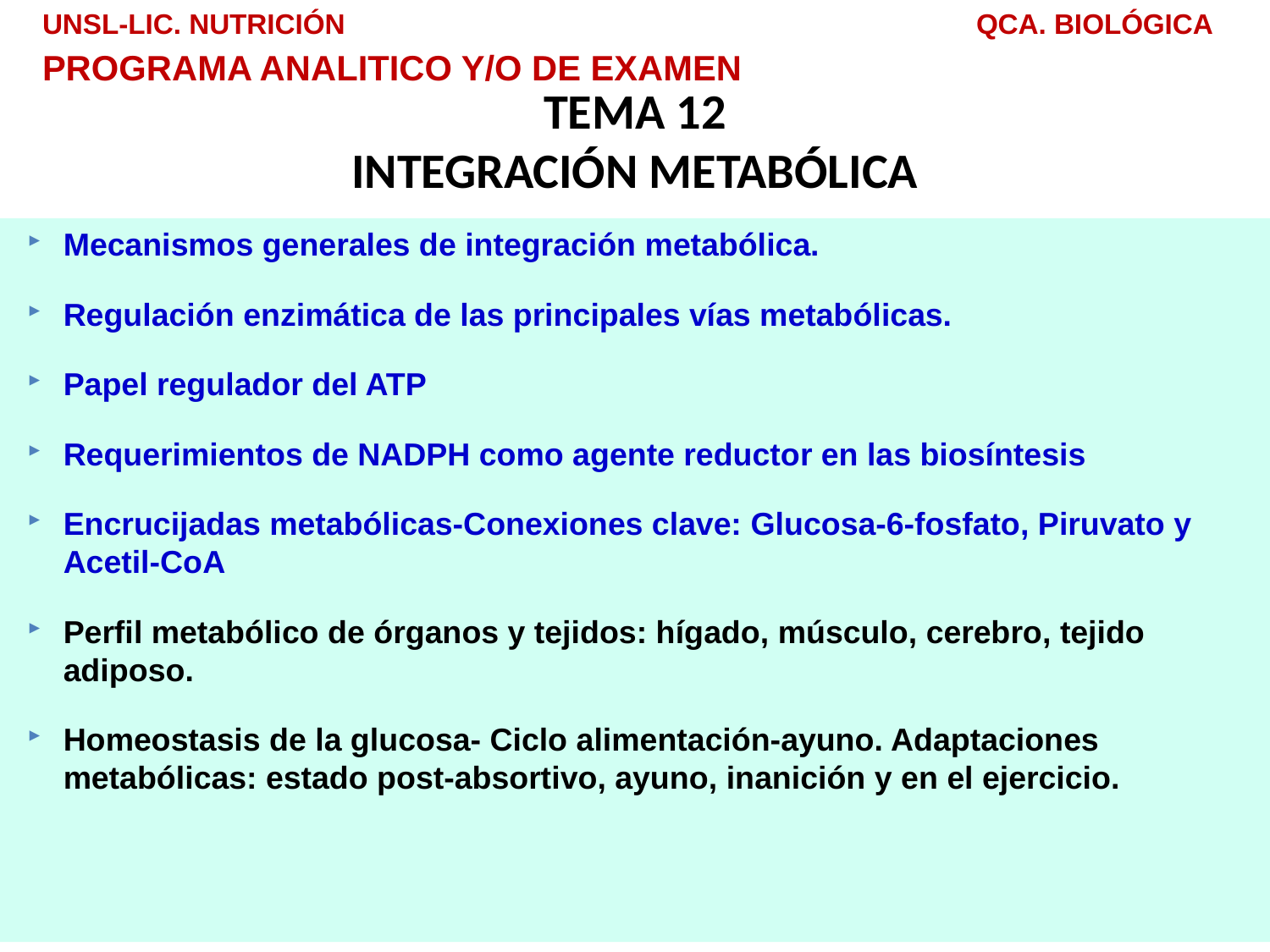

UNSL-LIC. NUTRICIÓN 			          	                      QCA. BIOLÓGICA
PROGRAMA ANALITICO Y/O DE EXAMEN

# TEMA 12 INTEGRACIÓN METABÓLICA
Mecanismos generales de integración metabólica.
Regulación enzimática de las principales vías metabólicas.
Papel regulador del ATP
Requerimientos de NADPH como agente reductor en las biosíntesis
Encrucijadas metabólicas-Conexiones clave: Glucosa-6-fosfato, Piruvato y Acetil-CoA
Perfil metabólico de órganos y tejidos: hígado, músculo, cerebro, tejido adiposo.
Homeostasis de la glucosa- Ciclo alimentación-ayuno. Adaptaciones metabólicas: estado post-absortivo, ayuno, inanición y en el ejercicio.